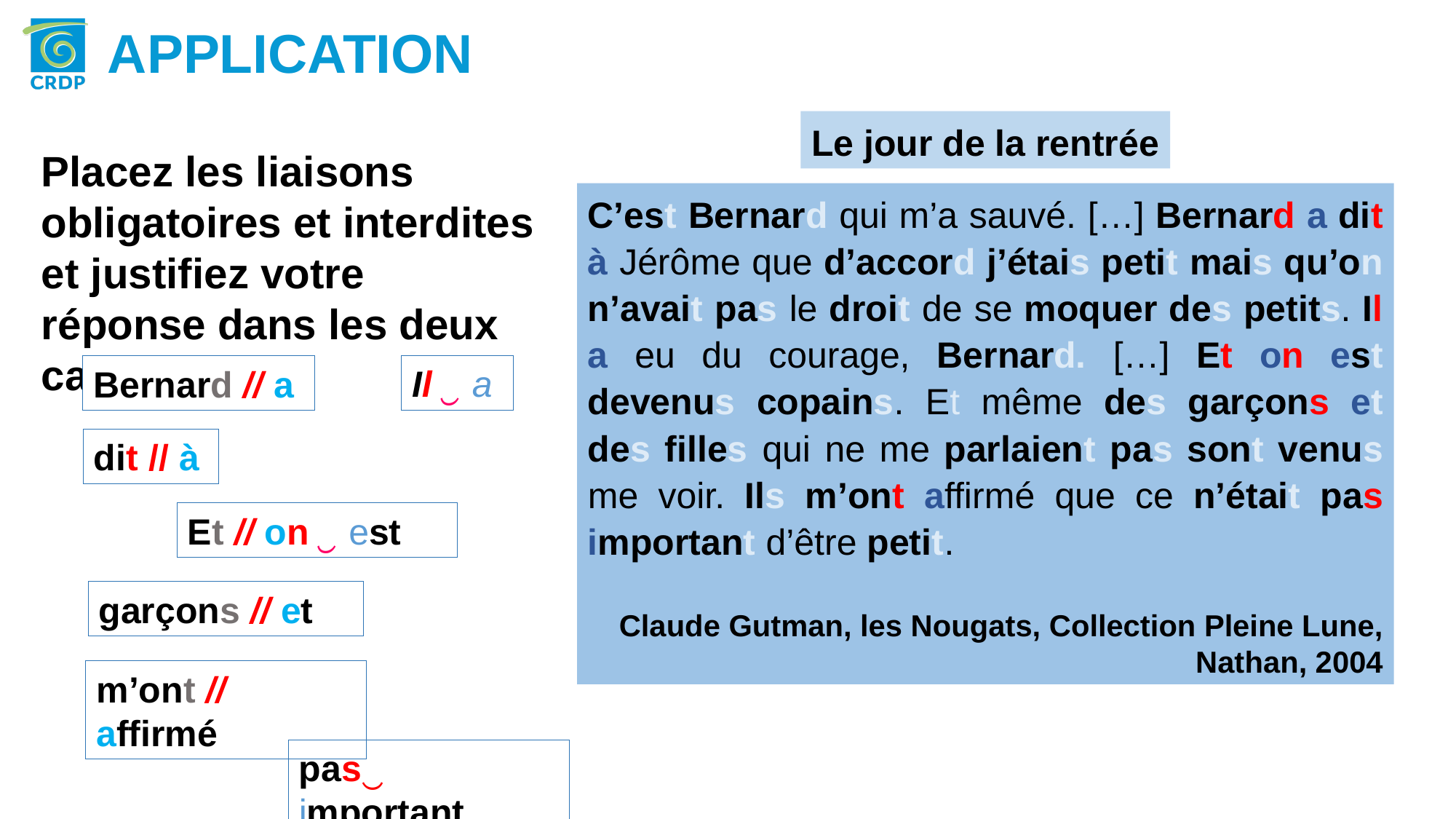

APPLICATION
Le jour de la rentrée
Placez les liaisons obligatoires et interdites et justifiez votre réponse dans les deux cas.
C’est Bernard qui m’a sauvé. […] Bernard a dit à Jérôme que d’accord j’étais petit mais qu’on n’avait pas le droit de se moquer des petits. Il a eu du courage, Bernard. […] Et on est devenus copains. Et même des garçons et des filles qui ne me parlaient pas sont venus me voir. Ils m’ont affirmé que ce n’était pas important d’être petit.

Claude Gutman, les Nougats, Collection Pleine Lune, Nathan, 2004
Il ‿ a
Bernard // a
dit // à
Et // on ‿ est
garçons // et
m’ont // affirmé
pas‿ important